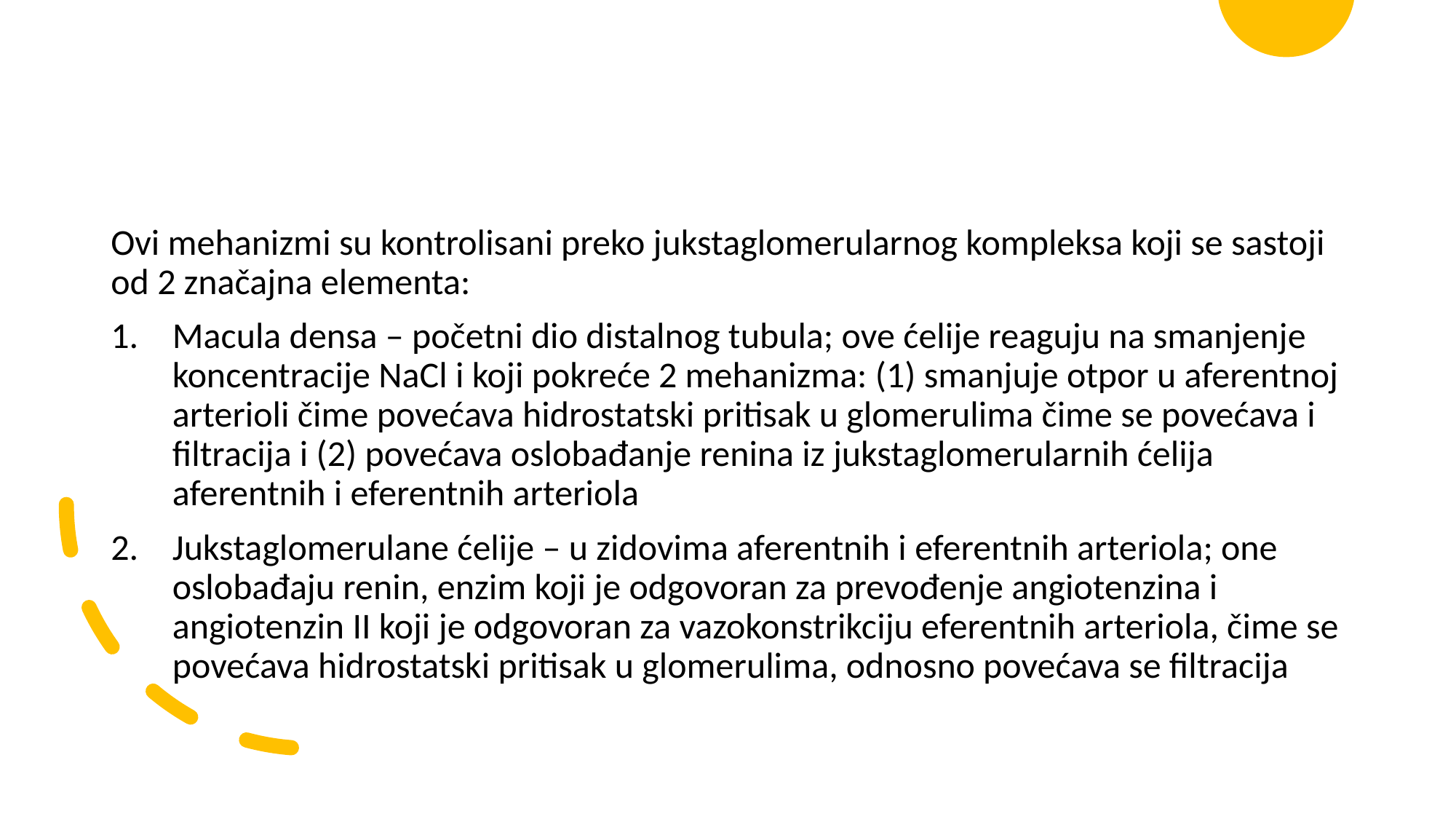

Ovi mehanizmi su kontrolisani preko jukstaglomerularnog kompleksa koji se sastoji od 2 značajna elementa:
Macula densa – početni dio distalnog tubula; ove ćelije reaguju na smanjenje koncentracije NaCl i koji pokreće 2 mehanizma: (1) smanjuje otpor u aferentnoj arterioli čime povećava hidrostatski pritisak u glomerulima čime se povećava i filtracija i (2) povećava oslobađanje renina iz jukstaglomerularnih ćelija aferentnih i eferentnih arteriola
Jukstaglomerulane ćelije – u zidovima aferentnih i eferentnih arteriola; one oslobađaju renin, enzim koji je odgovoran za prevođenje angiotenzina i angiotenzin II koji je odgovoran za vazokonstrikciju eferentnih arteriola, čime se povećava hidrostatski pritisak u glomerulima, odnosno povećava se filtracija